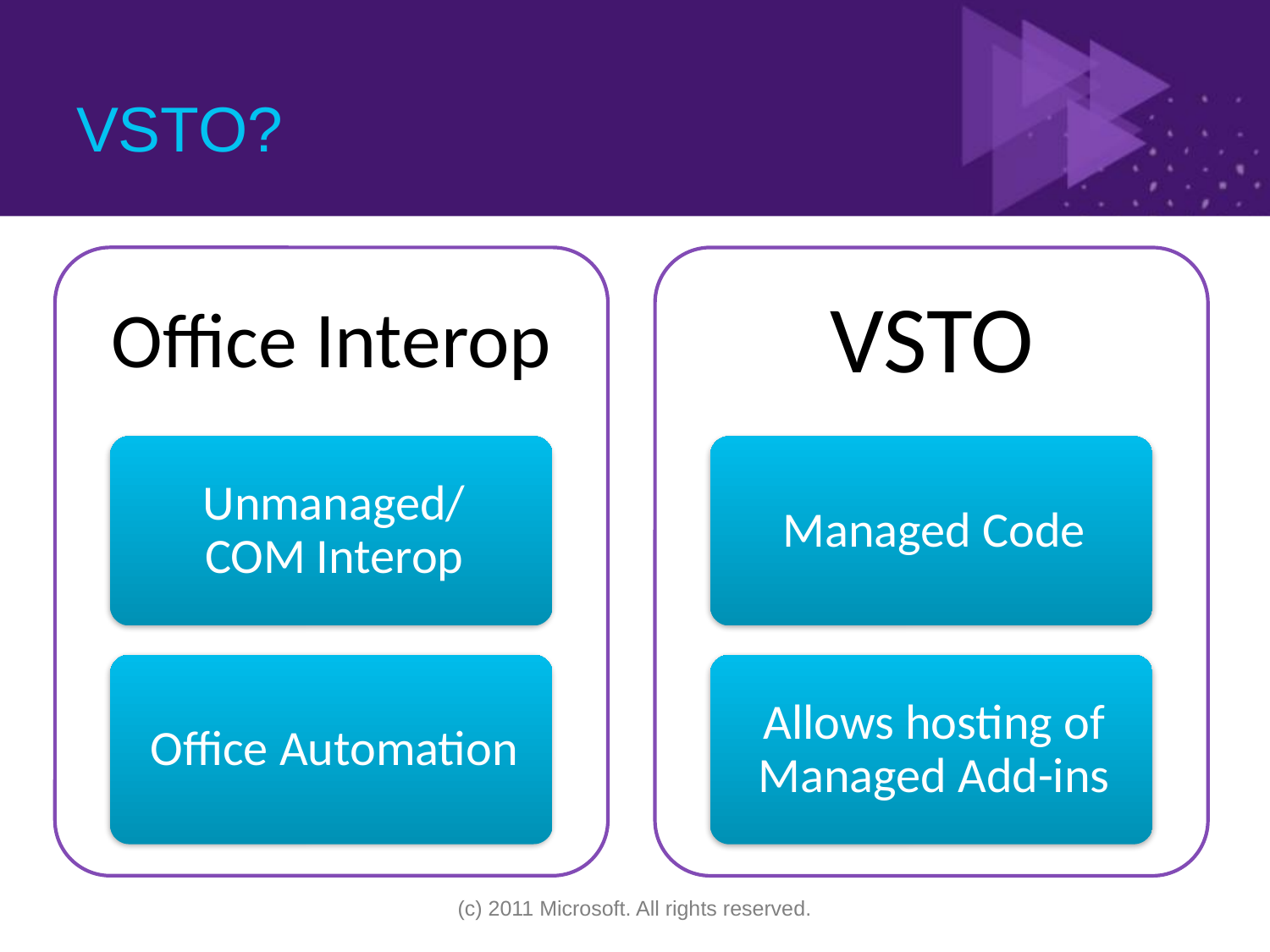

# VSTO?
Office Interop
Unmanaged/
COM Interop
Office Automation
VSTO
Managed Code
Allows hosting of Managed Add-ins
(c) 2011 Microsoft. All rights reserved.